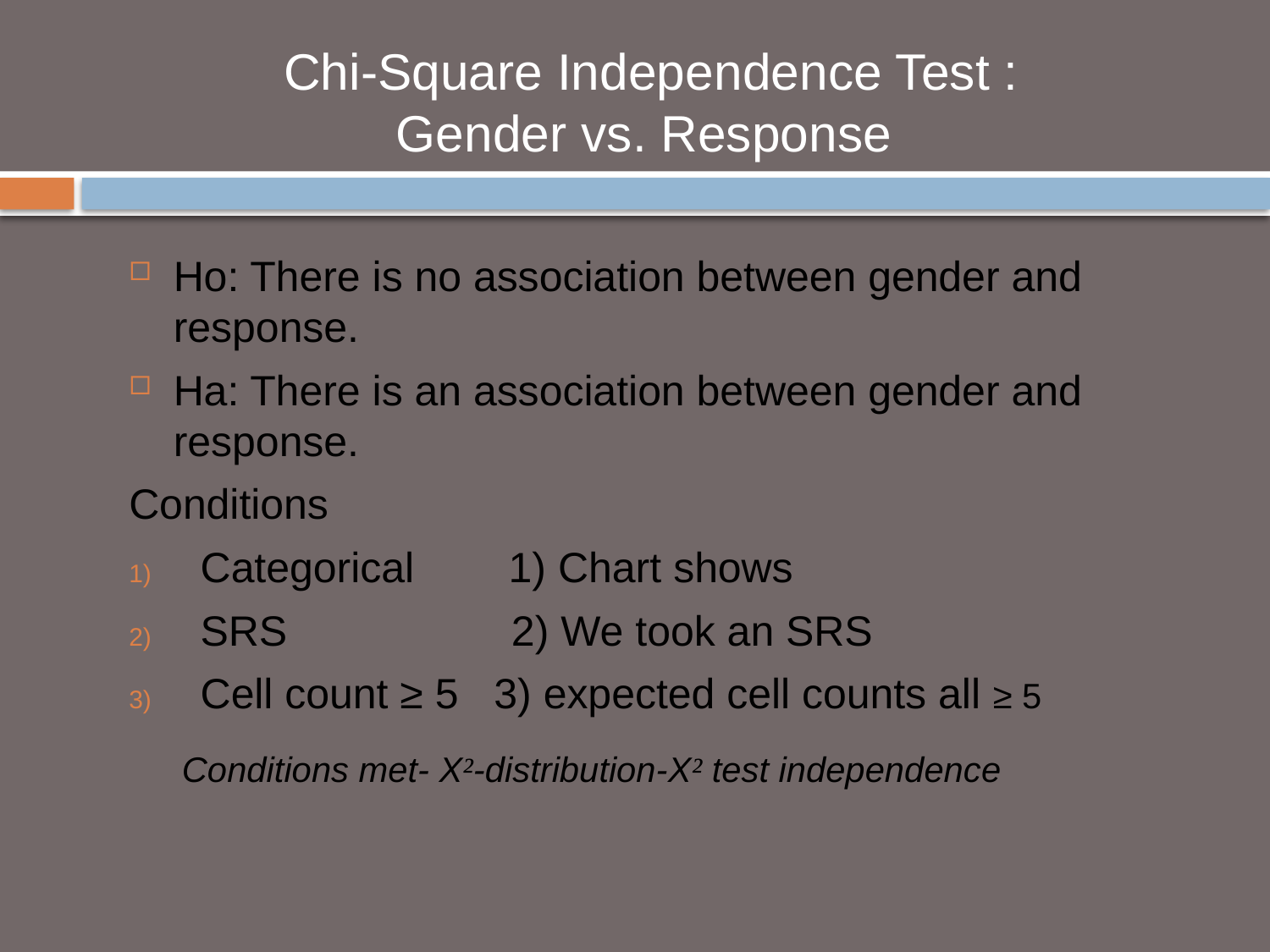

# Chi-Square Independence Test : Gender vs. Response
Ho: There is no association between gender and response.
Ha: There is an association between gender and response.
Conditions
Categorical        1) Chart shows
SRS                   2) We took an SRS
Cell count ≥ 5   3) expected cell counts all ≥ 5

Conditions met- X²-distribution-X² test independence